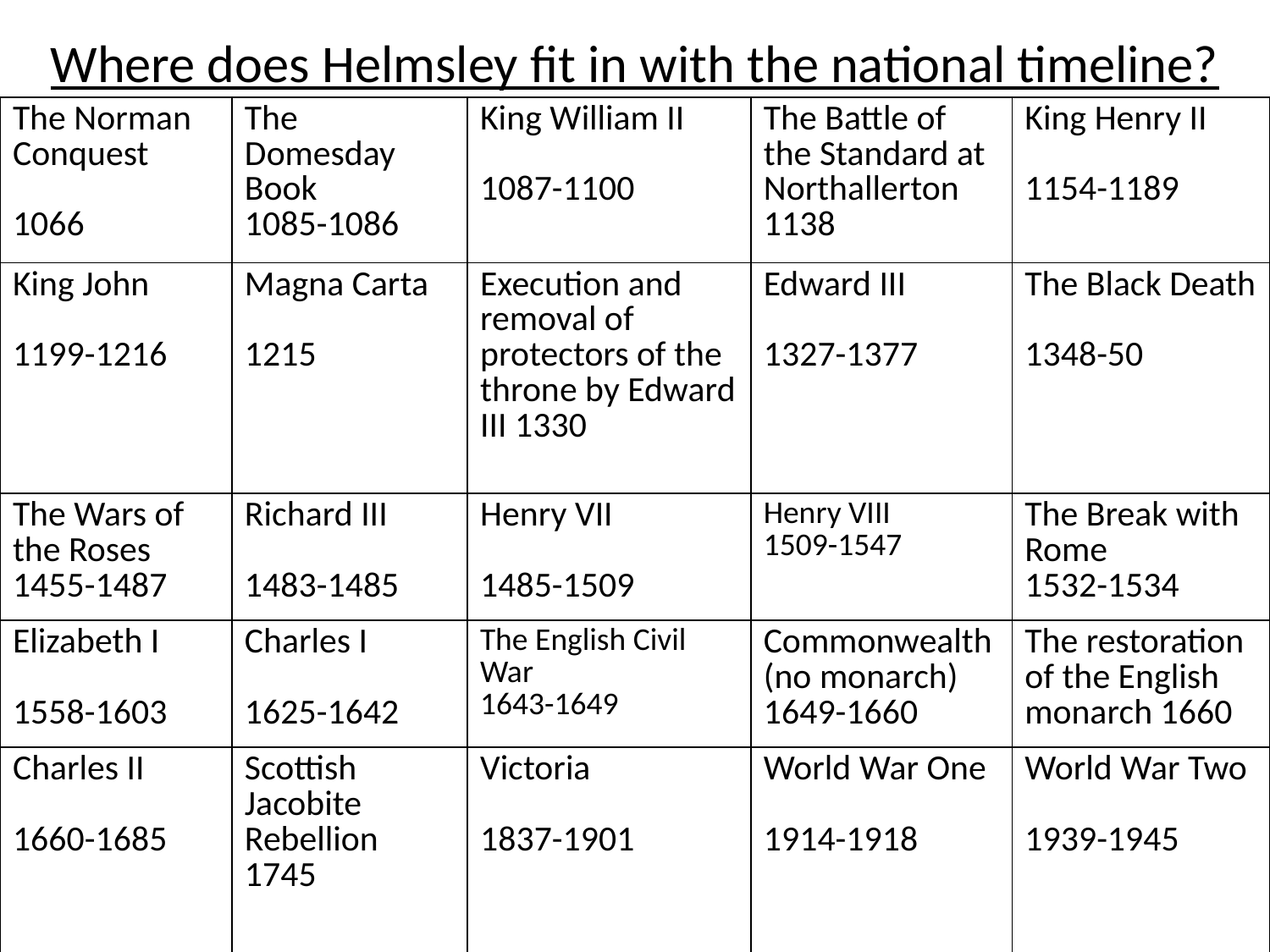

# Where does Helmsley fit in with the national timeline?
| The Norman Conquest 1066 | The Domesday Book 1085-1086 | King William II 1087-1100 | The Battle of the Standard at Northallerton 1138 | King Henry II 1154-1189 |
| --- | --- | --- | --- | --- |
| King John 1199-1216 | Magna Carta 1215 | Execution and removal of protectors of the throne by Edward III 1330 | Edward III 1327-1377 | The Black Death 1348-50 |
| The Wars of the Roses 1455-1487 | Richard III 1483-1485 | Henry VII 1485-1509 | Henry VIII 1509-1547 | The Break with Rome 1532-1534 |
| Elizabeth I 1558-1603 | Charles I 1625-1642 | The English Civil War 1643-1649 | Commonwealth (no monarch) 1649-1660 | The restoration of the English monarch 1660 |
| Charles II 1660-1685 | Scottish Jacobite Rebellion 1745 | Victoria 1837-1901 | World War One 1914-1918 | World War Two 1939-1945 |